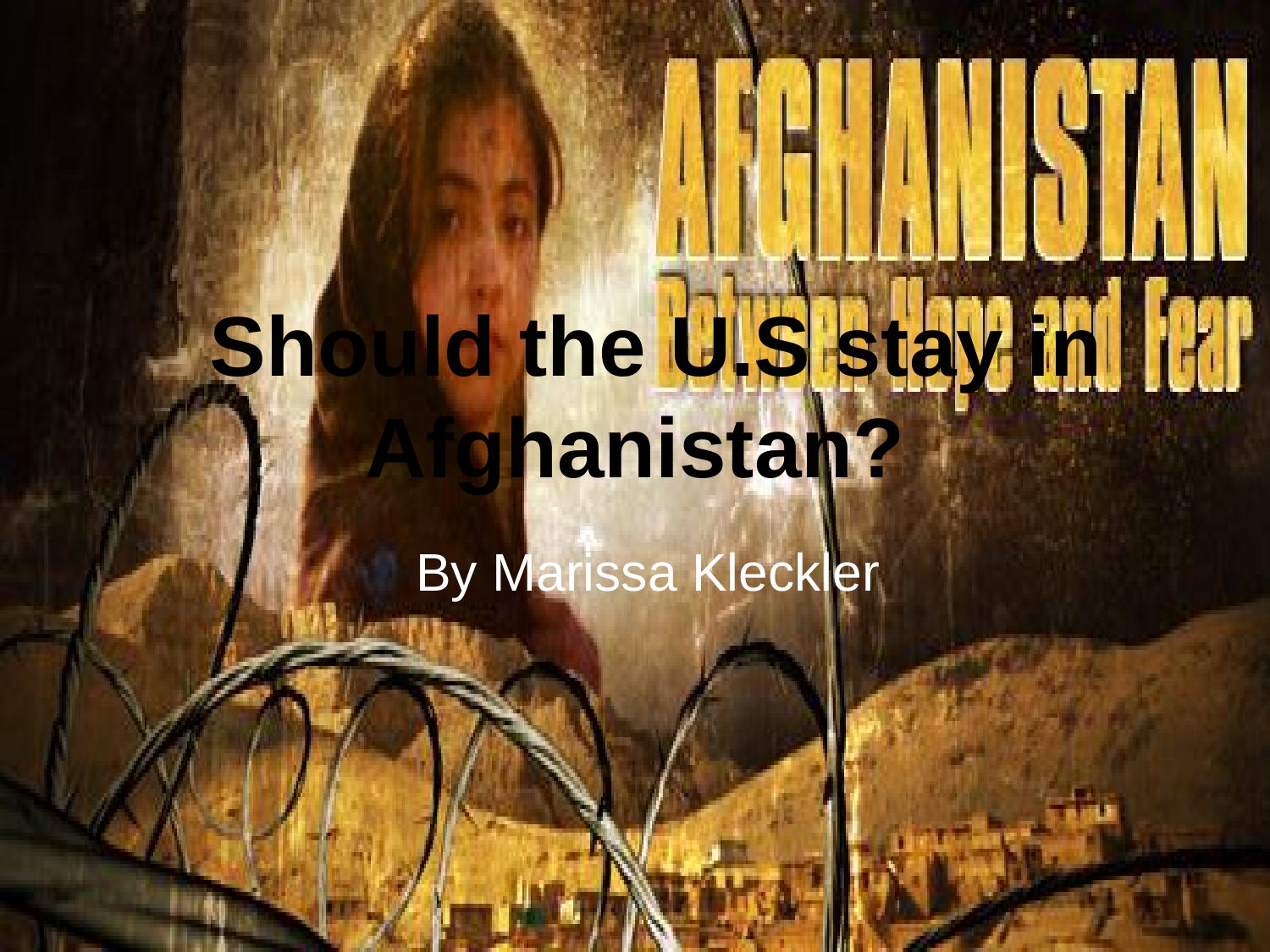

# Should the U.S stay in Afghanistan?
By Marissa Kleckler